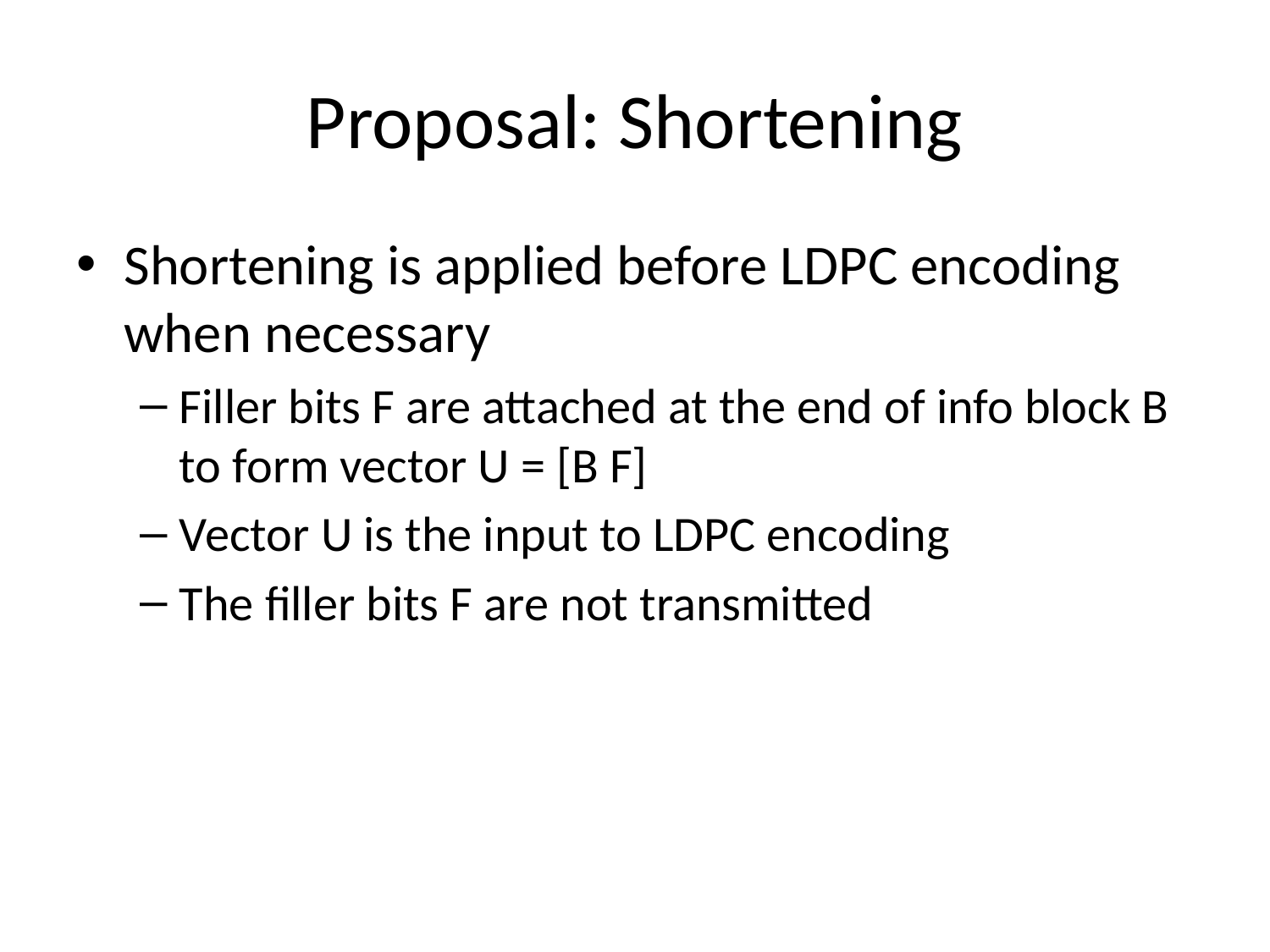

# Proposal: Shortening
Shortening is applied before LDPC encoding when necessary
Filler bits F are attached at the end of info block B to form vector U = [B F]
Vector U is the input to LDPC encoding
The filler bits F are not transmitted